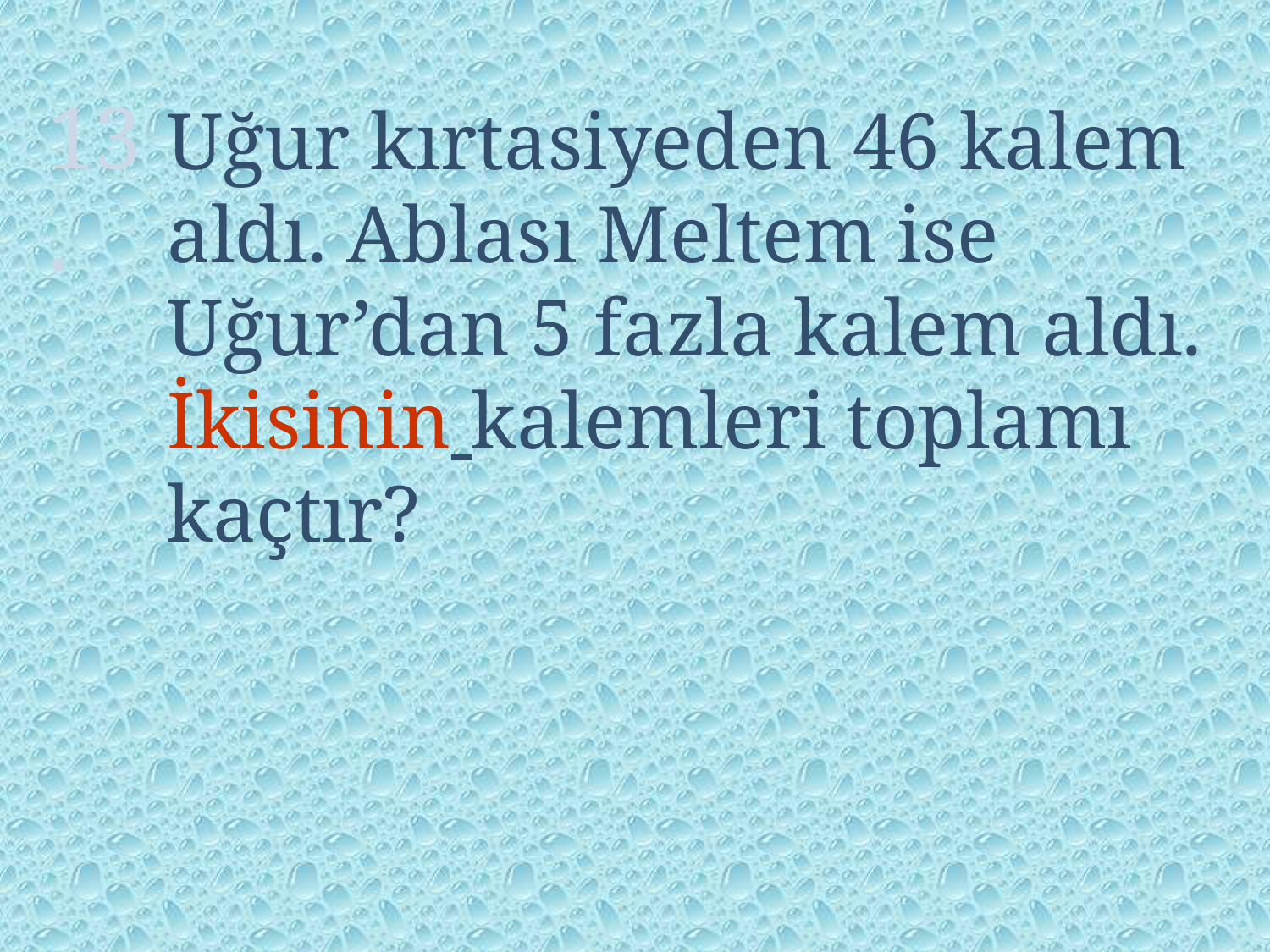

13.
Uğur kırtasiyeden 46 kalem aldı. Ablası Meltem ise Uğur’dan 5 fazla kalem aldı. İkisinin kalemleri toplamı kaçtır?